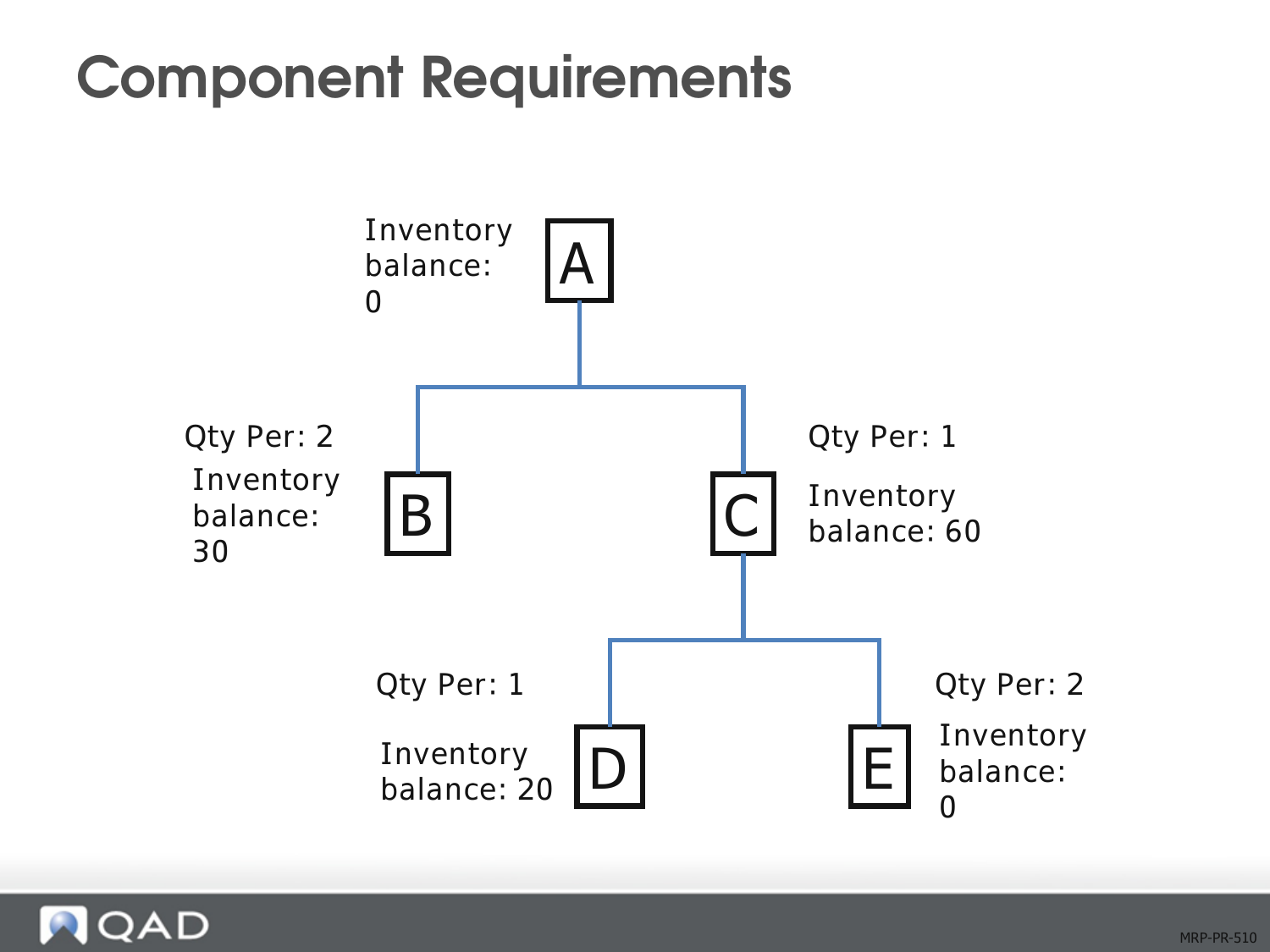

# Component Requirements
Inventory balance: 0
A
Qty Per: 2
Qty Per: 1
Inventory balance: 30
Inventory balance: 60
B
C
Qty Per: 1
Qty Per: 2
Inventory balance: 0
D
E
Inventory balance: 20
MRP-PR-510